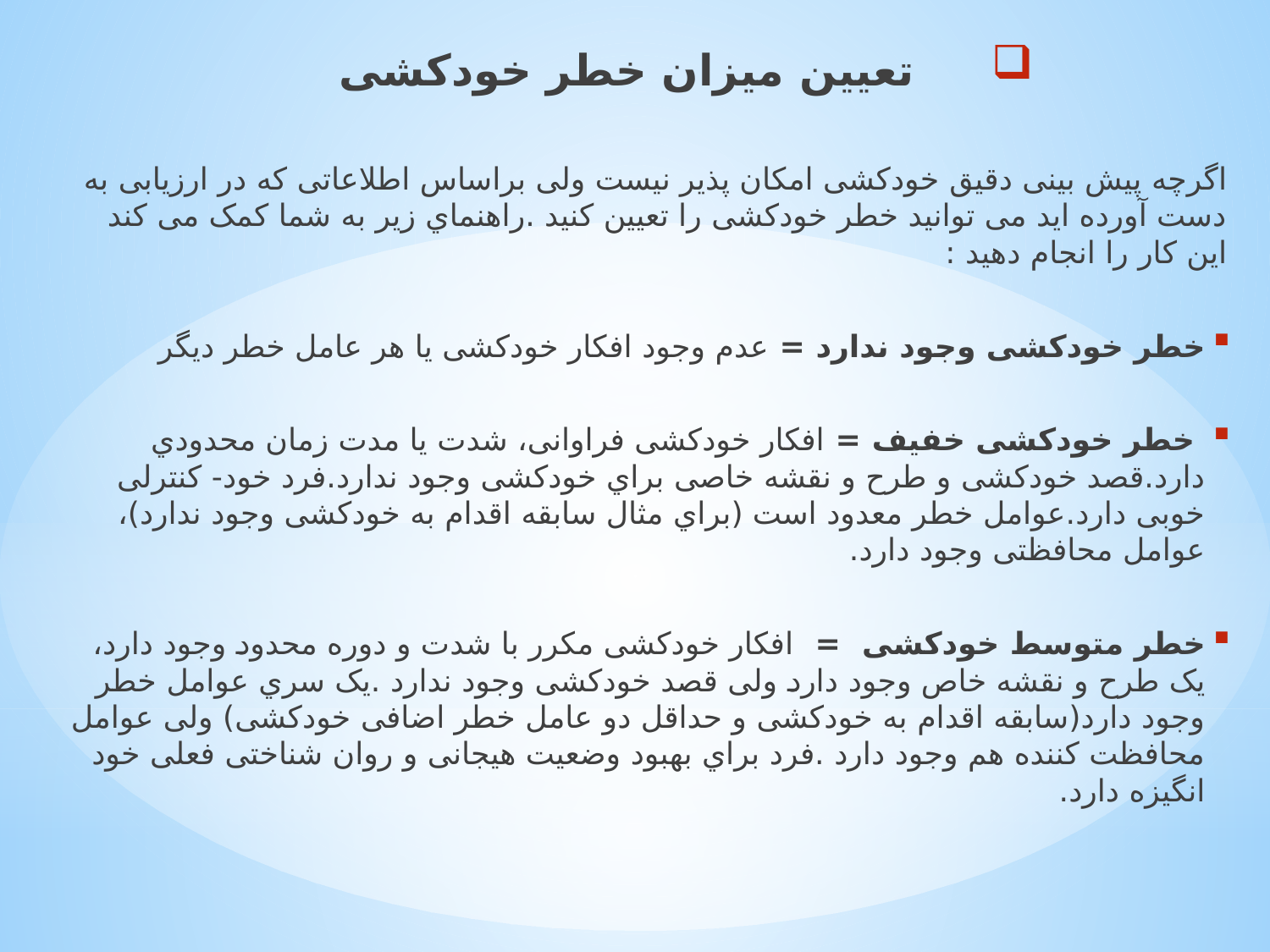

ﺗﻌﯿﯿﻦ ﻣﯿﺰان ﺧﻄﺮ ﺧﻮدﮐﺸﯽ

اﮔﺮﭼﻪ ﭘﯿﺶ ﺑﯿﻨﯽ دﻗﯿﻖ ﺧﻮدﮐﺸﯽ اﻣﮑﺎن ﭘﺬﯾﺮ ﻧﯿﺴﺖ وﻟﯽ ﺑﺮاﺳﺎس اﻃﻼﻋﺎﺗﯽ ﮐﻪ در ارزﯾﺎﺑﯽ ﺑﻪ دﺳﺖ آورده اﯾﺪ ﻣﯽ ﺗﻮاﻧﯿﺪ ﺧﻄﺮ ﺧﻮدﮐﺸﯽ را ﺗﻌﯿﯿﻦ ﮐﻨﯿﺪ .راﻫﻨﻤﺎي زﯾﺮ ﺑﻪ ﺷﻤﺎ ﮐﻤﮏ ﻣﯽ ﮐﻨﺪ اﯾﻦ ﮐﺎر را اﻧﺠﺎم دﻫﯿﺪ :

ﺧﻄﺮ ﺧﻮدﮐﺸﯽ وﺟﻮد ﻧﺪارد = ﻋﺪم وﺟﻮد اﻓﮑﺎر ﺧﻮدﮐﺸﯽ ﯾﺎ ﻫﺮ ﻋﺎﻣﻞ ﺧﻄﺮ دﯾﮕﺮ

 ﺧﻄﺮ ﺧﻮدﮐﺸﯽ ﺧﻔﯿﻒ = اﻓﮑﺎر ﺧﻮدﮐﺸﯽ ﻓﺮاواﻧﯽ، ﺷﺪت ﯾﺎ ﻣﺪت زﻣﺎن ﻣﺤﺪودي دارد.ﻗﺼﺪ ﺧﻮدﮐﺸﯽ و ﻃﺮح و ﻧﻘﺸﻪ ﺧﺎﺻﯽ ﺑﺮاي ﺧﻮدﮐﺸﯽ وﺟﻮد ﻧﺪارد.ﻓﺮد ﺧﻮد- ﮐﻨﺘﺮﻟﯽ ﺧﻮﺑﯽ دارد.ﻋﻮاﻣﻞ ﺧﻄﺮ ﻣﻌﺪود اﺳﺖ (ﺑﺮاي ﻣﺜﺎل ﺳﺎﺑﻘﻪ اﻗﺪام ﺑﻪ ﺧﻮدﮐﺸﯽ وﺟﻮد ﻧﺪارد)، ﻋﻮاﻣﻞ ﻣﺤﺎﻓﻈﺘﯽ وﺟﻮد دارد.

ﺧﻄﺮ ﻣﺘﻮﺳﻂ ﺧﻮدﮐﺸﯽ  =  اﻓﮑﺎر ﺧﻮدﮐﺸﯽ ﻣﮑﺮر ﺑﺎ ﺷﺪت و دوره ﻣﺤﺪود وﺟﻮد دارد، ﯾﮏ ﻃﺮح و ﻧﻘﺸﻪ ﺧﺎص وﺟﻮد دارد وﻟﯽ ﻗﺼﺪ ﺧﻮدﮐﺸﯽ وﺟﻮد ﻧﺪارد .ﯾﮏ ﺳﺮي ﻋﻮاﻣﻞ ﺧﻄﺮ وﺟﻮد دارد(ﺳﺎﺑﻘﻪ اﻗﺪام ﺑﻪ ﺧﻮدﮐﺸﯽ و ﺣﺪاﻗﻞ دو ﻋﺎﻣﻞ ﺧﻄﺮ اﺿﺎﻓﯽ ﺧﻮدﮐﺸﯽ) وﻟﯽ ﻋﻮاﻣﻞ ﻣﺤﺎﻓﻈﺖ ﮐﻨﻨﺪه ﻫﻢ وﺟﻮد دارد .ﻓﺮد ﺑﺮاي ﺑﻬﺒﻮد وﺿﻌﯿﺖ ﻫﯿﺠﺎﻧﯽ و روان ﺷﻨﺎﺧﺘﯽ ﻓﻌﻠﯽ ﺧﻮد اﻧﮕﯿﺰه دارد.